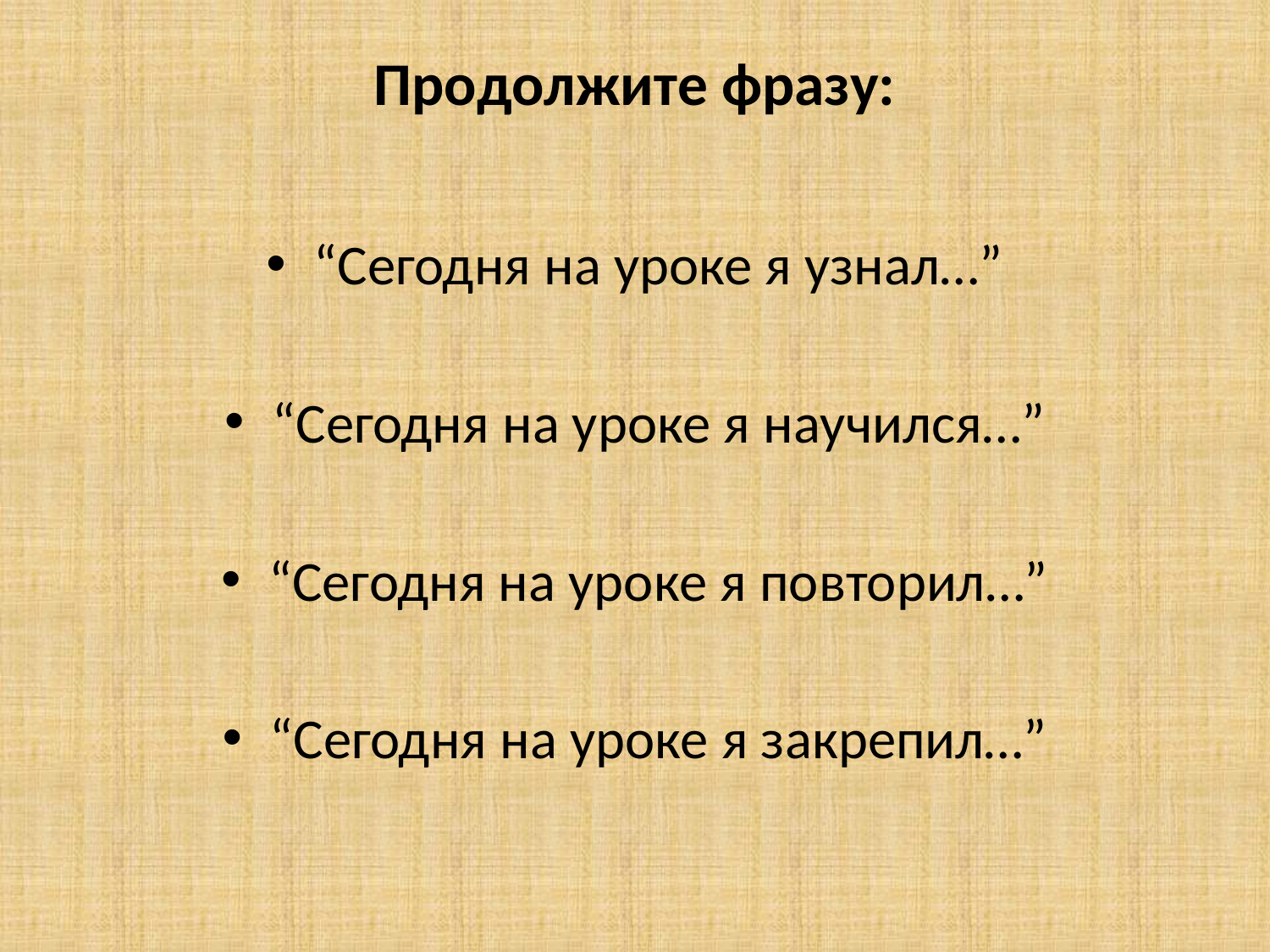

# Продолжите фразу:
“Сегодня на уроке я узнал…”

“Сегодня на уроке я научился…”

“Сегодня на уроке я повторил…”

“Сегодня на уроке я закрепил…”